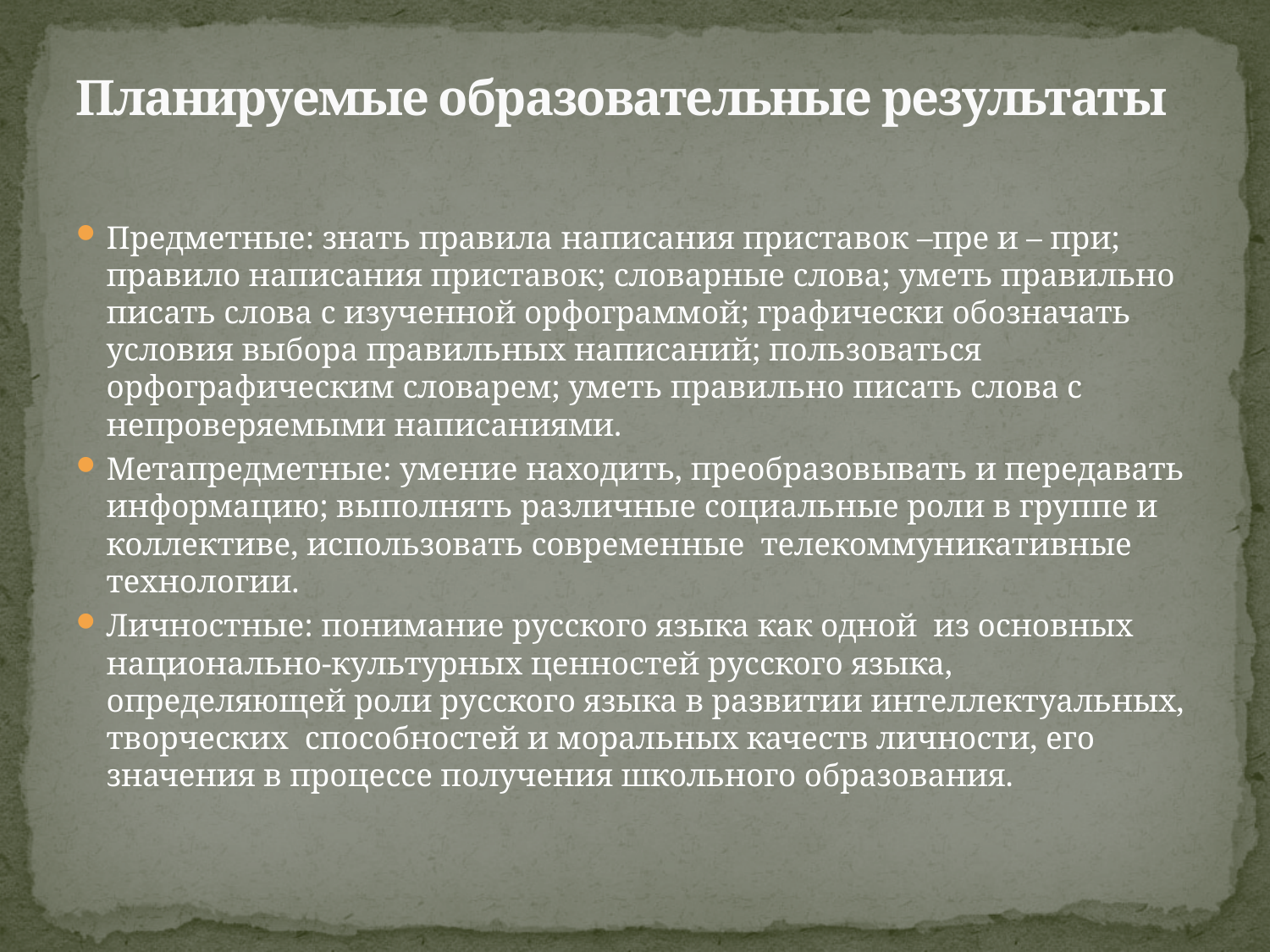

# Планируемые образовательные результаты
Предметные: знать правила написания приставок –пре и – при; правило написания приставок; словарные слова; уметь правильно писать слова с изученной орфограммой; графически обозначать условия выбора правильных написаний; пользоваться орфографическим словарем; уметь правильно писать слова с непроверяемыми написаниями.
Метапредметные: умение находить, преобразовывать и передавать информацию; выполнять различные социальные роли в группе и коллективе, использовать современные  телекоммуникативные технологии.
Личностные: понимание русского языка как одной  из основных национально-культурных ценностей русского языка, определяющей роли русского языка в развитии интеллектуальных, творческих  способностей и моральных качеств личности, его значения в процессе получения школьного образования.